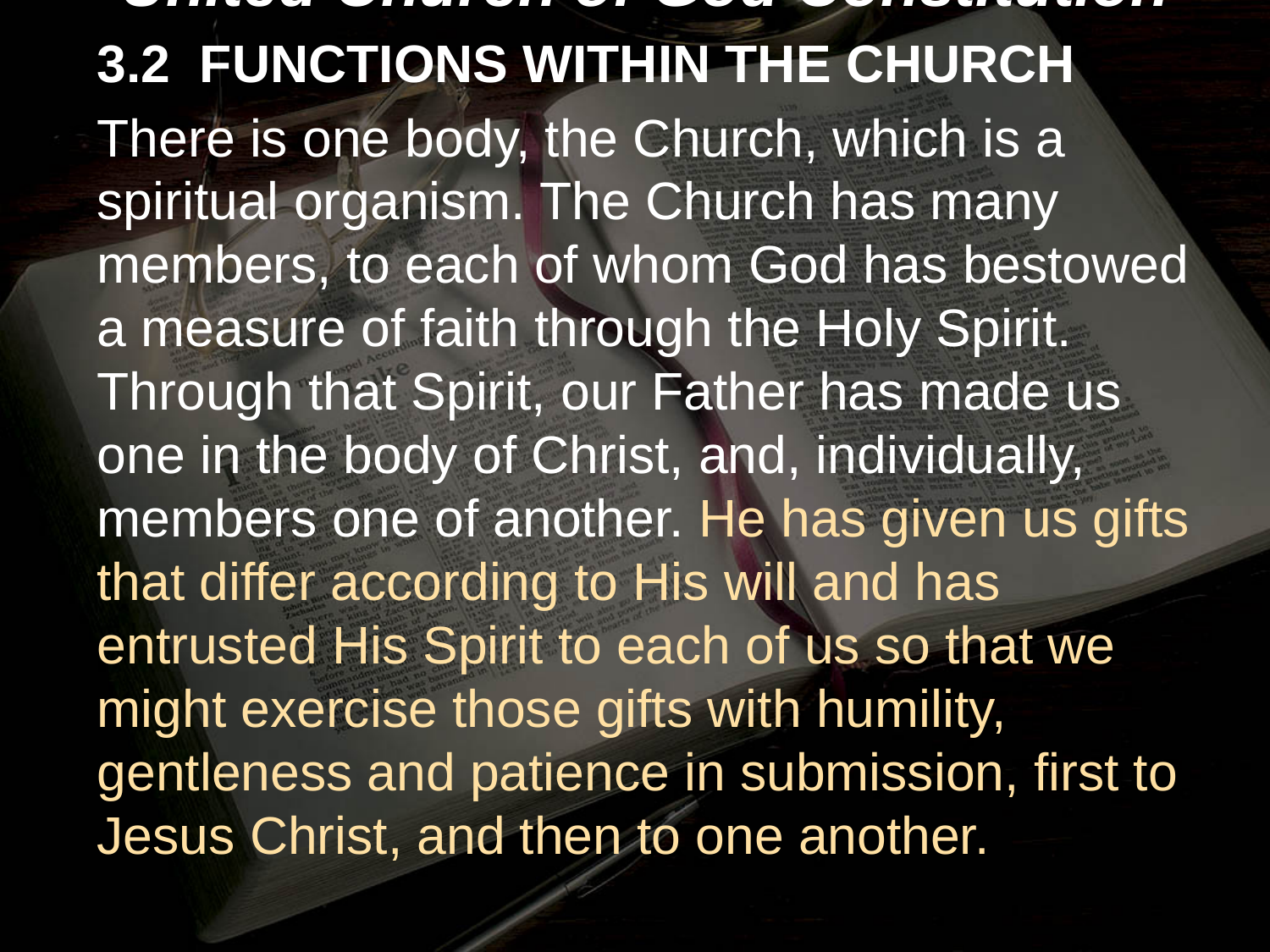

United Church of God Constitution
3.2  FUNCTIONS WITHIN THE CHURCH
There is one body, the Church, which is a spiritual organism. The Church has many members, to each of whom God has bestowed a measure of faith through the Holy Spirit. Through that Spirit, our Father has made us one in the body of Christ, and, individually, members one of another. He has given us gifts that differ according to His will and has entrusted His Spirit to each of us so that we might exercise those gifts with humility, gentleness and patience in submission, first to Jesus Christ, and then to one another.